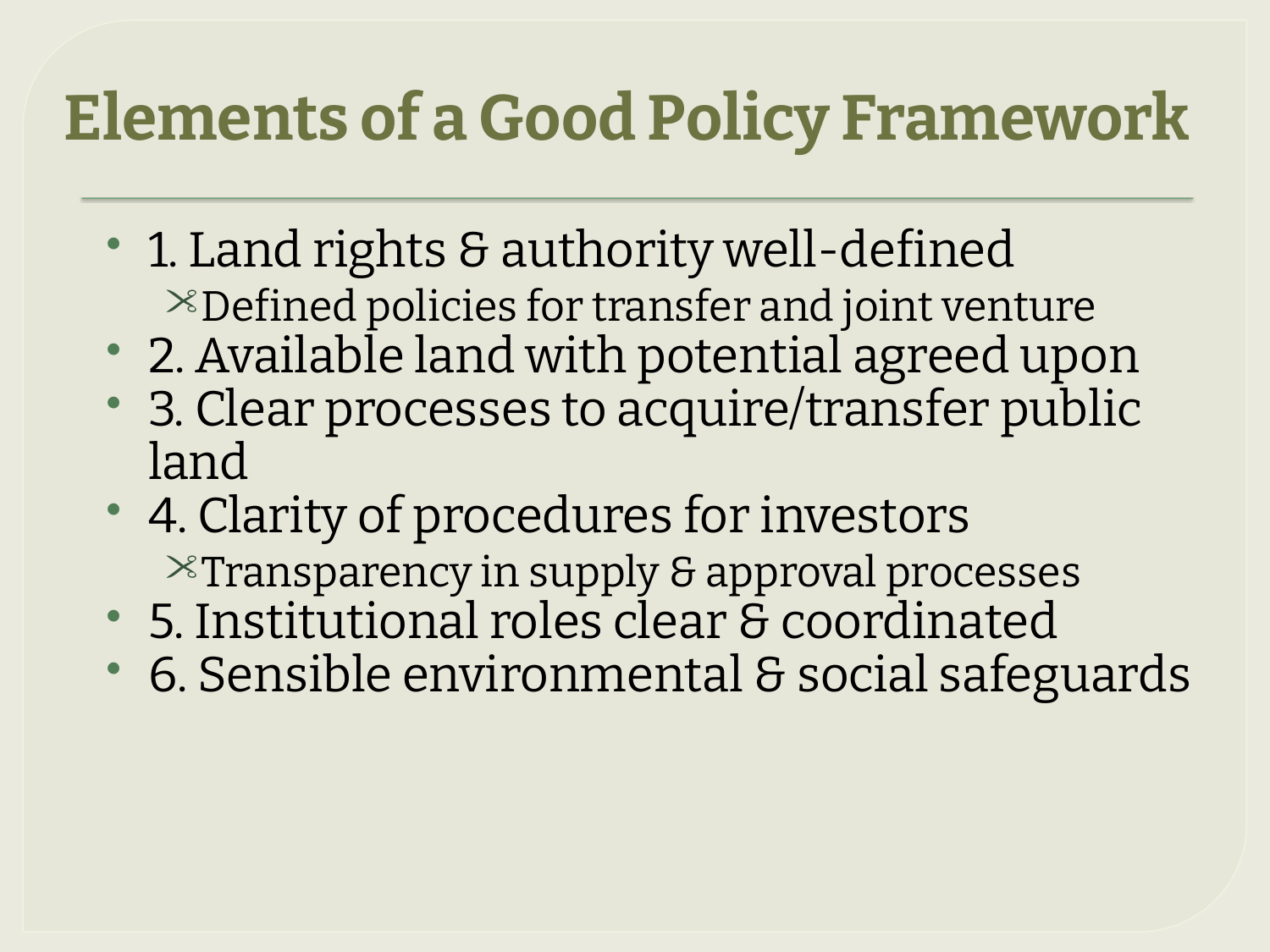

# Elements of a Good Policy Framework
1. Land rights & authority well-defined
Defined policies for transfer and joint venture
2. Available land with potential agreed upon
3. Clear processes to acquire/transfer public land
4. Clarity of procedures for investors
Transparency in supply & approval processes
5. Institutional roles clear & coordinated
6. Sensible environmental & social safeguards